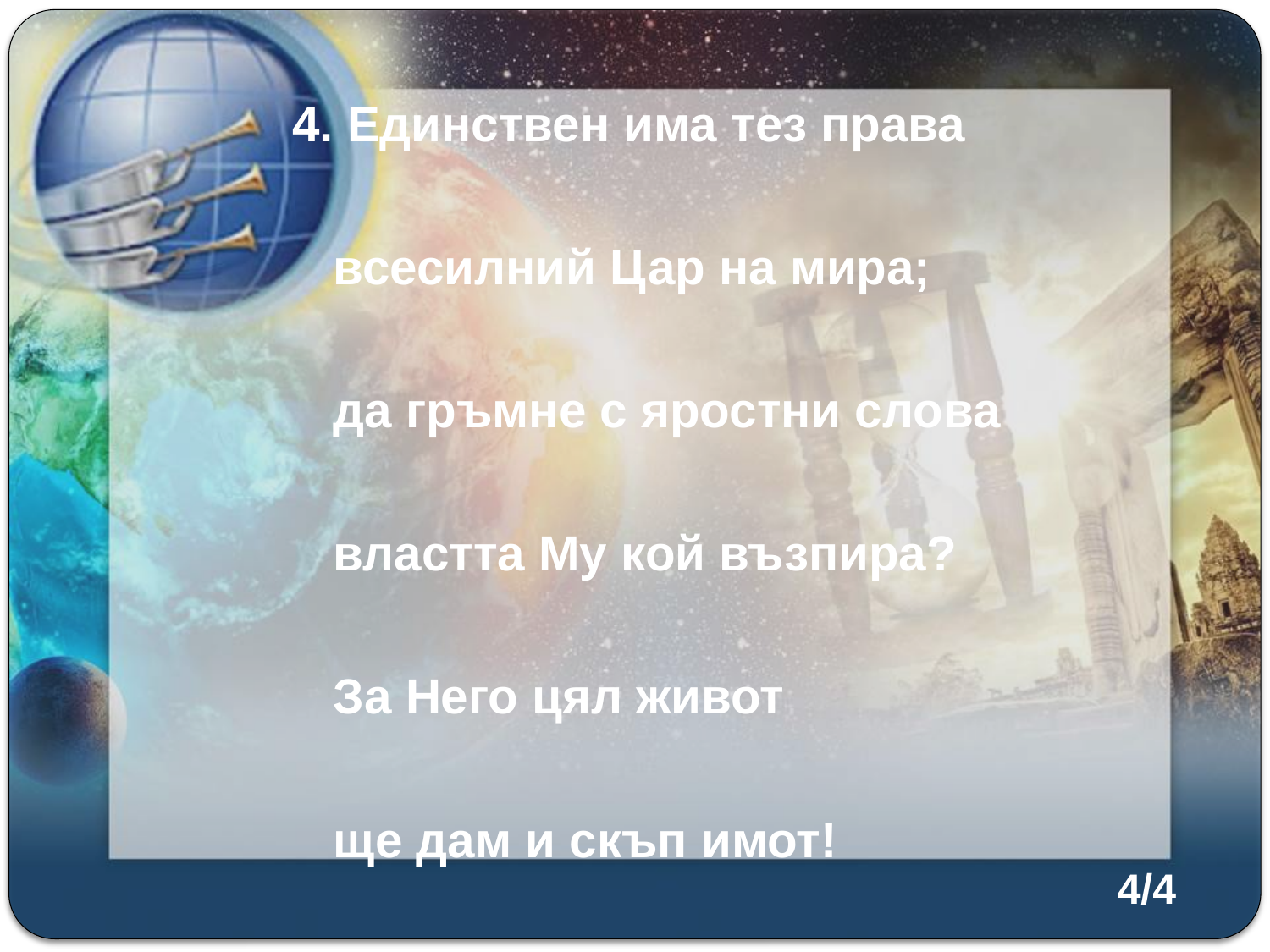

4. Единствен има тез права
   всесилний Цар на мира;
   да гръмне с яростни слова
   властта Му кой възпира?
   За Него цял живот
   ще дам и скъп имот!
   Убийте ми тело,
   Господнето дело
   всегда ще тържествува!
4/4